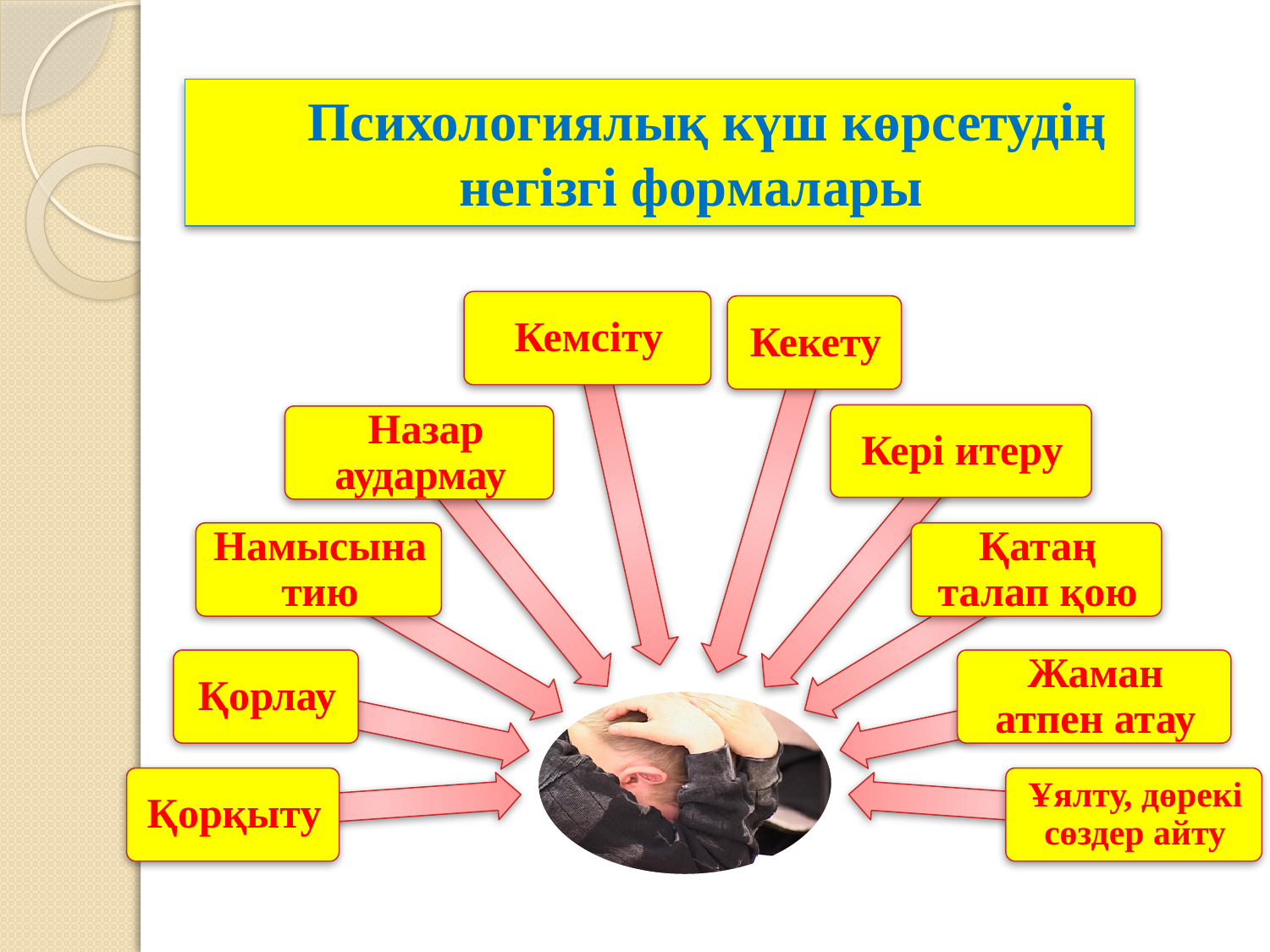

Психологиялық күш көрсетудің
 негізгі формалары
..
Қорқыту
Қорлау
Намысына тию
 Назар аудармау
Кемсіту
Кекету
Кері итеру
Қатаң талап қою
Жаман атпен атау
Ұялту, дөрекі сөздер айту